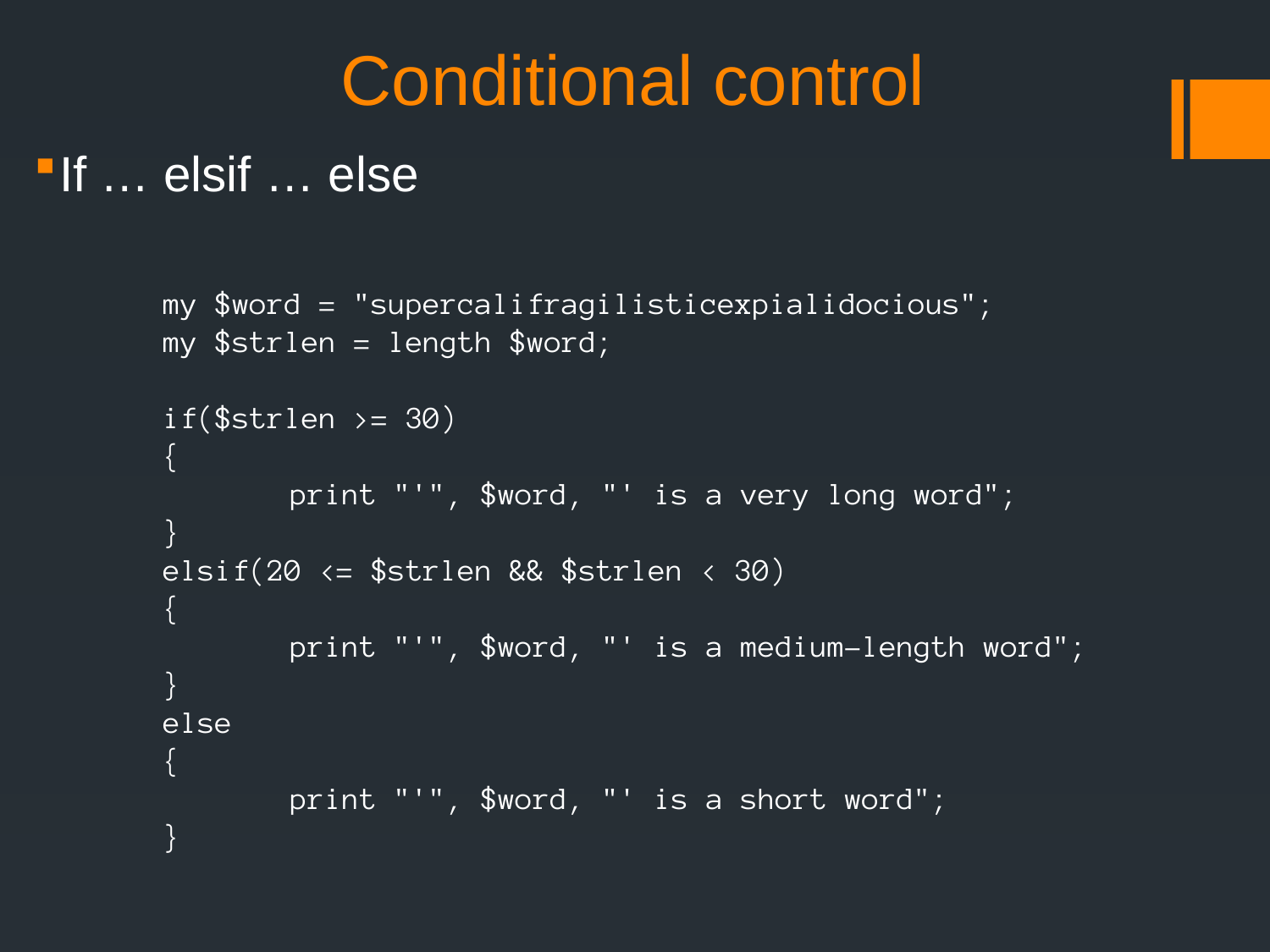

# Conditional control
If … elsif … else

my $word = "supercalifragilisticexpialidocious";
my $strlen = length $word;

if($strlen >= 30)
{
	print "'", $word, "' is a very long word";
}
elsif(20 <= $strlen && $strlen < 30)
{
	print "'", $word, "' is a medium-length word";
}
else
{
	print "'", $word, "' is a short word";
}